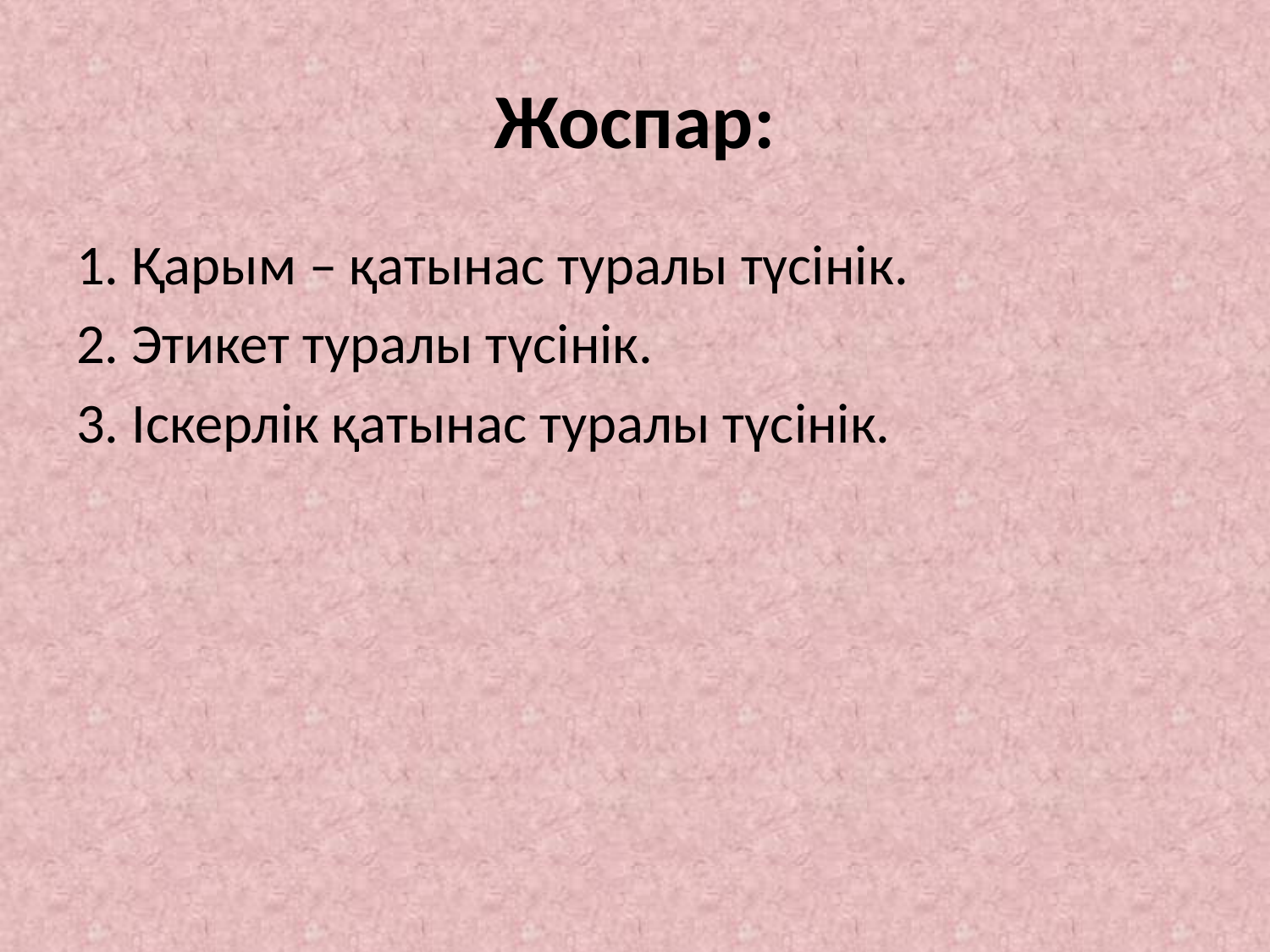

# Жоспар:
1. Қарым – қатынас туралы түсінік.
2. Этикет туралы түсінік.
3. Іскерлік қатынас туралы түсінік.